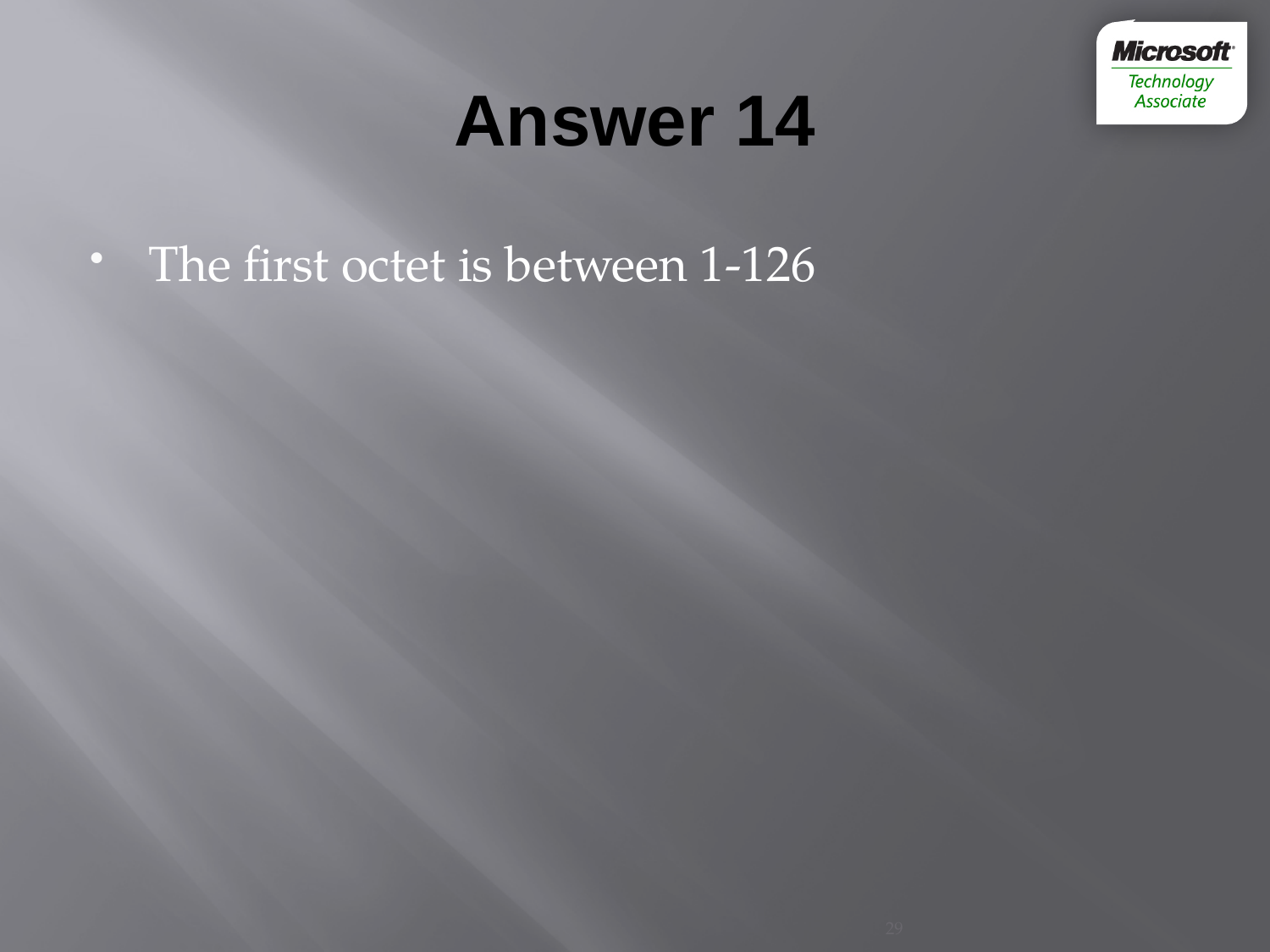

# Answer 14
The first octet is between 1-126
29